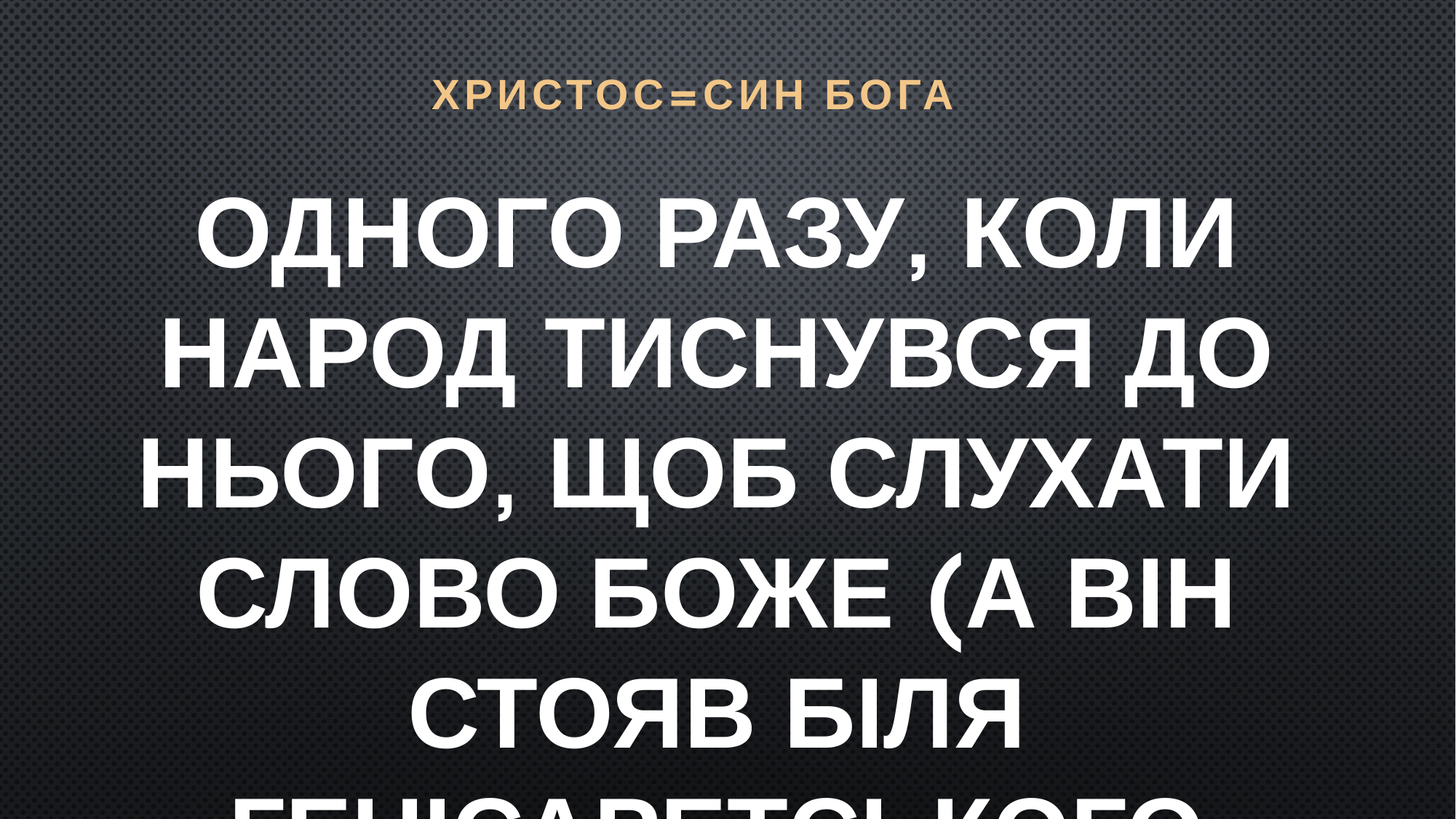

ХРИСТОС=СИН БОГА
Одного разу, коли народ тиснувся до Нього, щоб слухати слово Боже (а Він стояв біля Генісаретського озера),